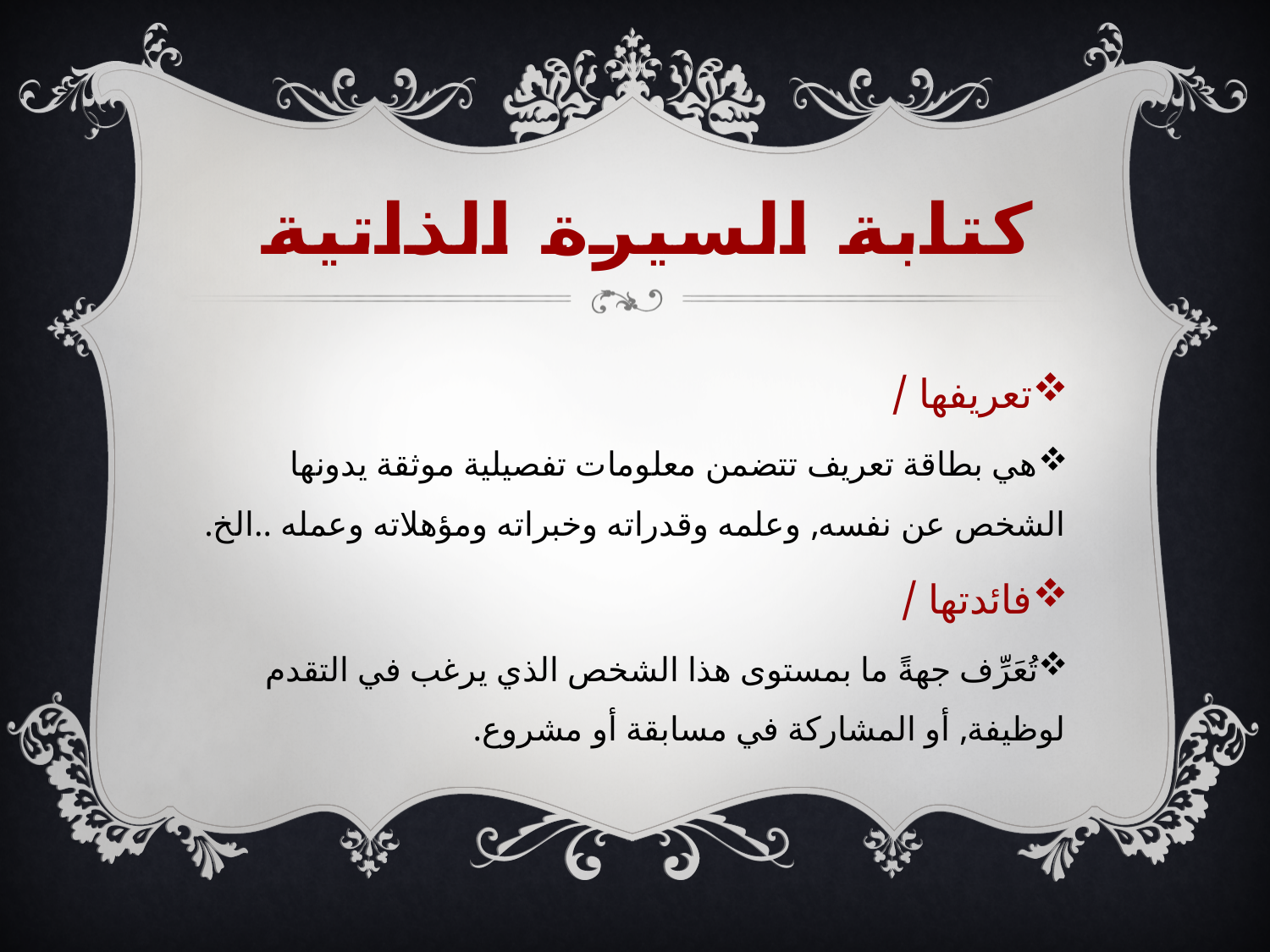

# كتابة السيرة الذاتية
تعريفها /
هي بطاقة تعريف تتضمن معلومات تفصيلية موثقة يدونها الشخص عن نفسه, وعلمه وقدراته وخبراته ومؤهلاته وعمله ..الخ.
فائدتها /
تُعَرِّف جهةً ما بمستوى هذا الشخص الذي يرغب في التقدم لوظيفة, أو المشاركة في مسابقة أو مشروع.